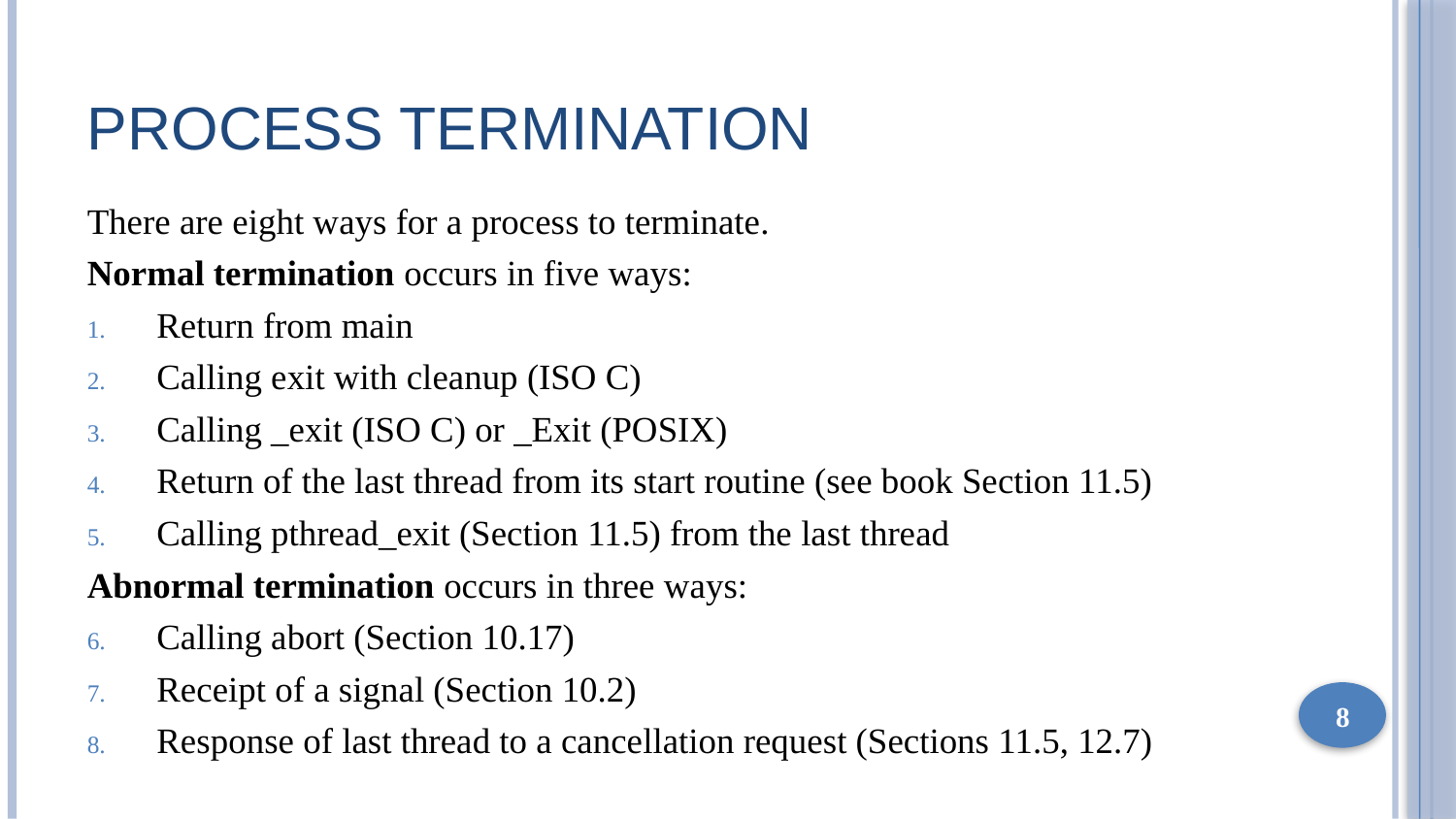

# Process Termination
There are eight ways for a process to terminate.
Normal termination occurs in five ways:
Return from main
Calling exit with cleanup (ISO C)
Calling _exit (ISO C) or _Exit (POSIX)
Return of the last thread from its start routine (see book Section 11.5)
Calling pthread_exit (Section 11.5) from the last thread
Abnormal termination occurs in three ways:
Calling abort (Section 10.17)
Receipt of a signal (Section 10.2)
Response of last thread to a cancellation request (Sections 11.5, 12.7)
8